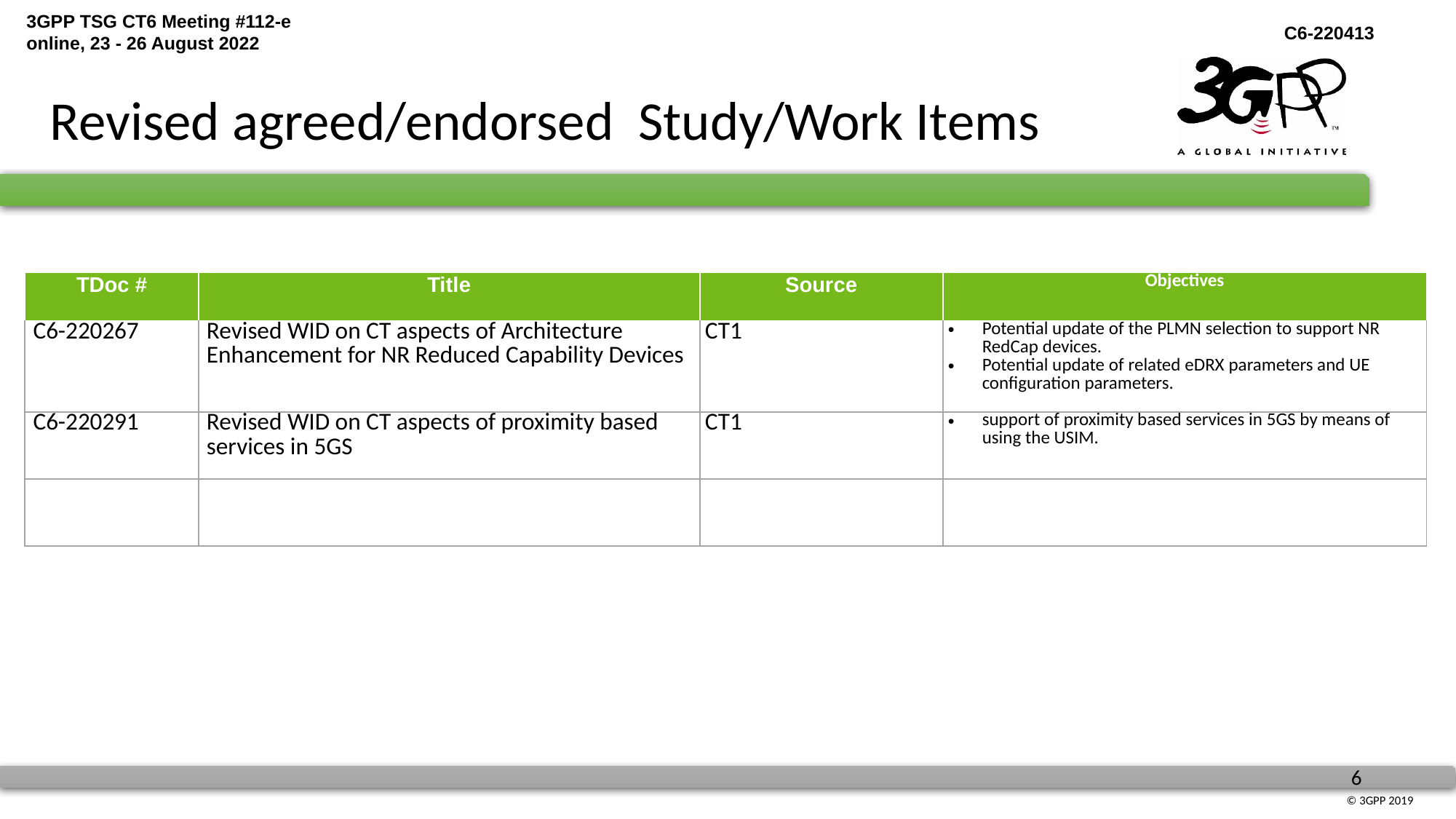

# Revised agreed/endorsed  Study/Work Items
| TDoc # | Title | Source | Objectives |
| --- | --- | --- | --- |
| C6-220267 | Revised WID on CT aspects of Architecture Enhancement for NR Reduced Capability Devices | CT1 | Potential update of the PLMN selection to support NR RedCap devices. Potential update of related eDRX parameters and UE configuration parameters. |
| C6-220291 | Revised WID on CT aspects of proximity based services in 5GS | CT1 | support of proximity based services in 5GS by means of using the USIM. |
|  |  |  |  |